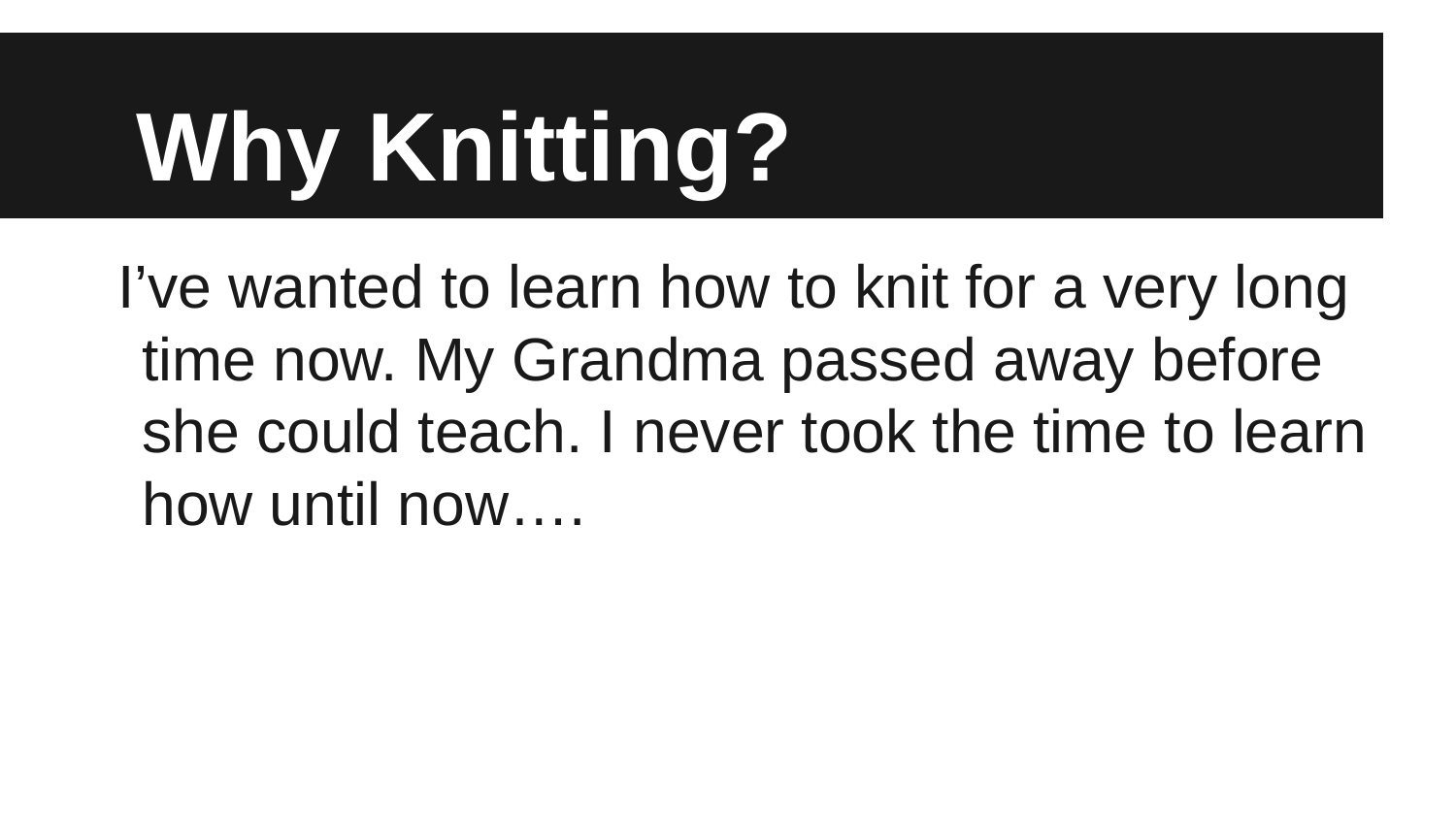

# Why Knitting?
I’ve wanted to learn how to knit for a very long time now. My Grandma passed away before she could teach. I never took the time to learn how until now….